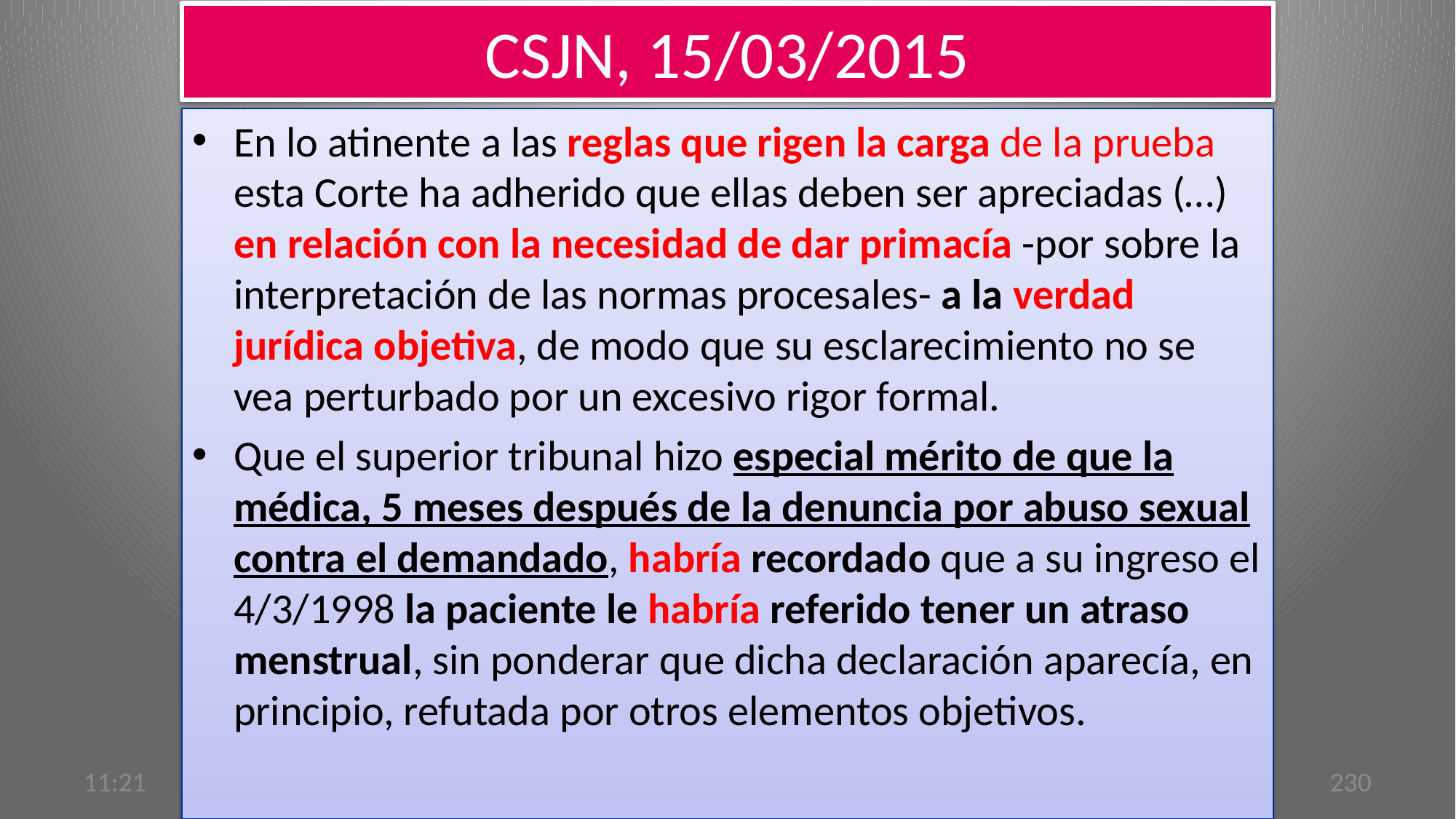

# CSJN, 15/03/2015
En lo atinente a las reglas que rigen la carga de la prueba esta Corte ha adherido que ellas deben ser apreciadas (…) en relación con la necesidad de dar primacía -por sobre la interpretación de las normas procesales- a la verdad jurídica objetiva, de modo que su esclarecimiento no se vea perturbado por un excesivo rigor formal.
Que el superior tribunal hizo especial mérito de que la médica, 5 meses después de la denuncia por abuso sexual contra el demandado, habría recordado que a su ingreso el 4/3/1998 la paciente le habría referido tener un atraso menstrual, sin ponderar que dicha declaración aparecía, en principio, refutada por otros elementos objetivos.
11:21
230